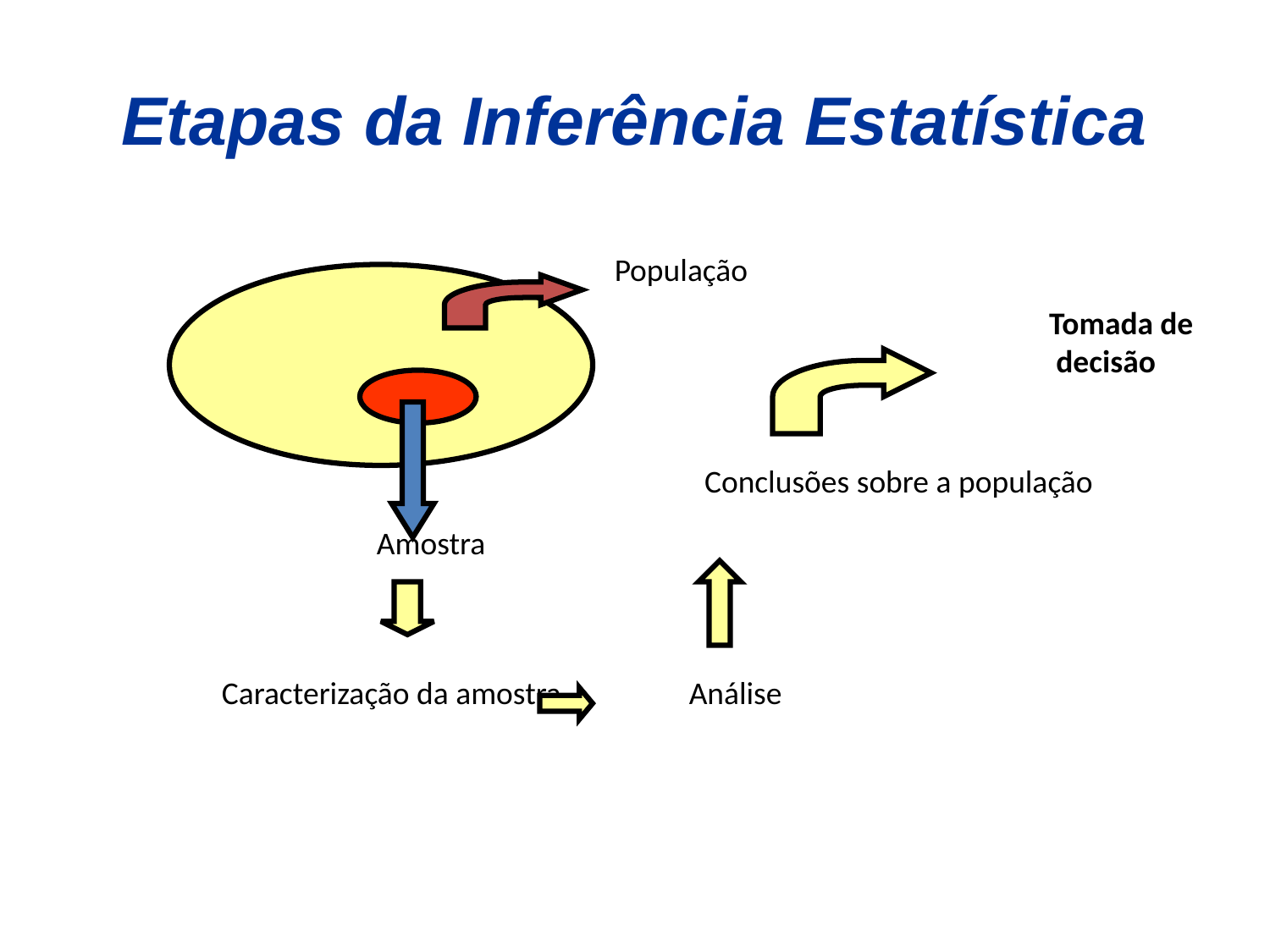

# Etapas da Inferência Estatística
População

Tomada de
 decisão

Conclusões sobre a população
Amostra

Caracterização da amostra
Análise